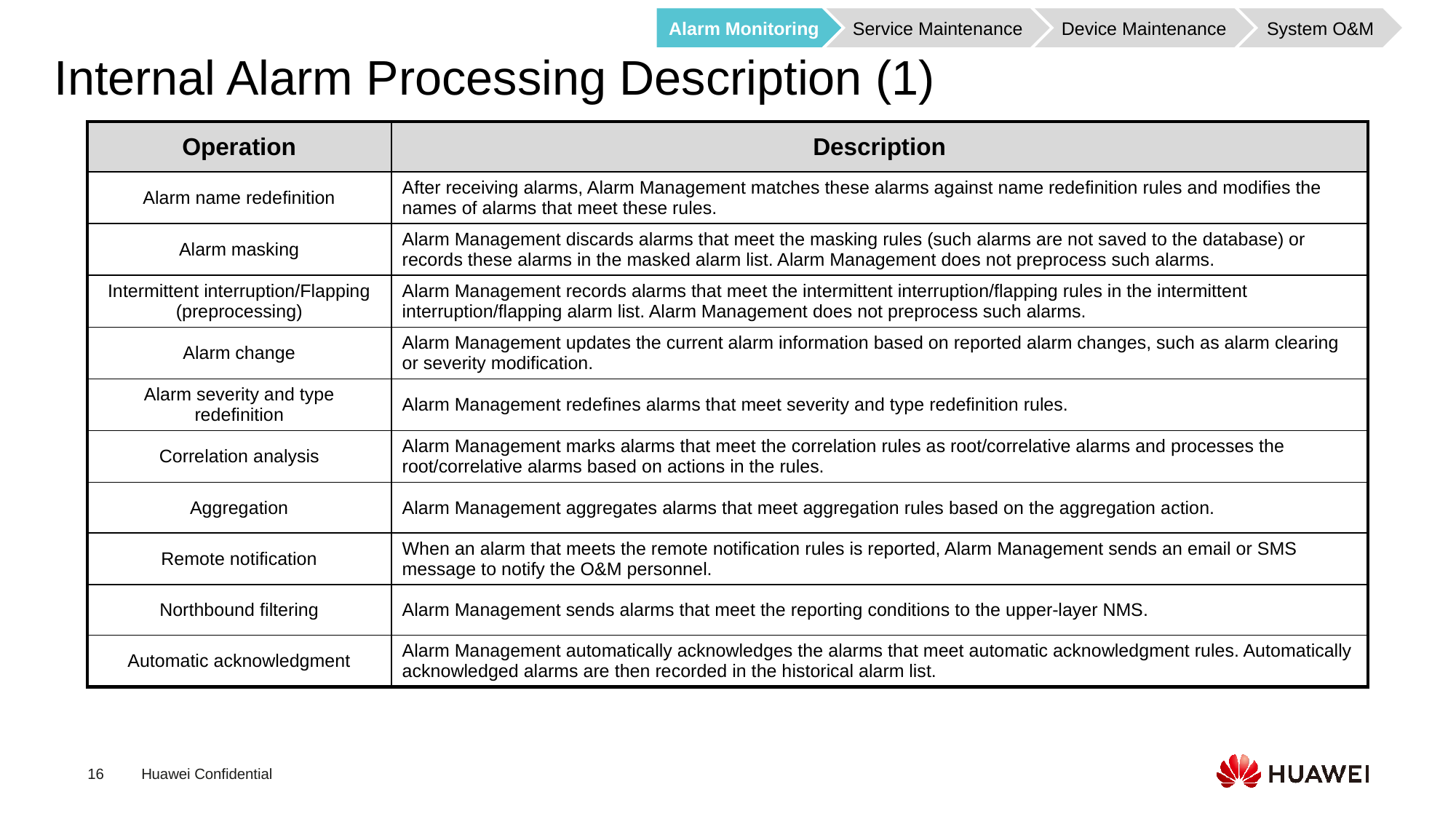

Alarm Monitoring
Service Maintenance
Device Maintenance
System O&M
# Internal Alarm Processing Description (1)
| Operation | Description |
| --- | --- |
| Alarm name redefinition | After receiving alarms, Alarm Management matches these alarms against name redefinition rules and modifies the names of alarms that meet these rules. |
| Alarm masking | Alarm Management discards alarms that meet the masking rules (such alarms are not saved to the database) or records these alarms in the masked alarm list. Alarm Management does not preprocess such alarms. |
| Intermittent interruption/Flapping (preprocessing) | Alarm Management records alarms that meet the intermittent interruption/flapping rules in the intermittent interruption/flapping alarm list. Alarm Management does not preprocess such alarms. |
| Alarm change | Alarm Management updates the current alarm information based on reported alarm changes, such as alarm clearing or severity modification. |
| Alarm severity and type redefinition | Alarm Management redefines alarms that meet severity and type redefinition rules. |
| Correlation analysis | Alarm Management marks alarms that meet the correlation rules as root/correlative alarms and processes the root/correlative alarms based on actions in the rules. |
| Aggregation | Alarm Management aggregates alarms that meet aggregation rules based on the aggregation action. |
| Remote notification | When an alarm that meets the remote notification rules is reported, Alarm Management sends an email or SMS message to notify the O&M personnel. |
| Northbound filtering | Alarm Management sends alarms that meet the reporting conditions to the upper-layer NMS. |
| Automatic acknowledgment | Alarm Management automatically acknowledges the alarms that meet automatic acknowledgment rules. Automatically acknowledged alarms are then recorded in the historical alarm list. |